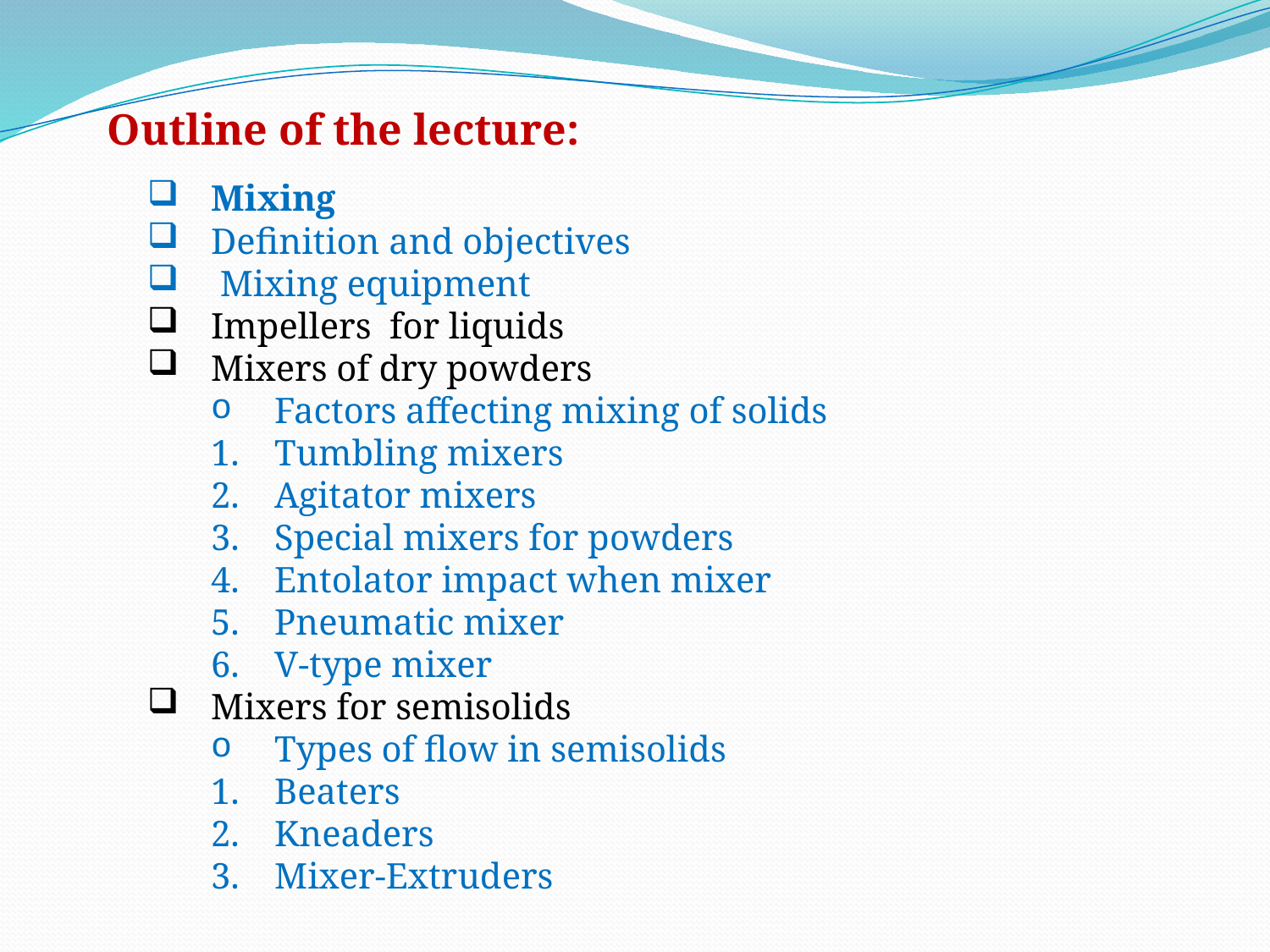

Outline of the lecture:
Mixing
Definition and objectives
 Mixing equipment
Impellers  for liquids
Mixers of dry powders
Factors affecting mixing of solids
Tumbling mixers
Agitator mixers
Special mixers for powders
Entolator impact when mixer
Pneumatic mixer
V-type mixer
Mixers for semisolids
Types of flow in semisolids
Beaters
Kneaders
Mixer-Extruders